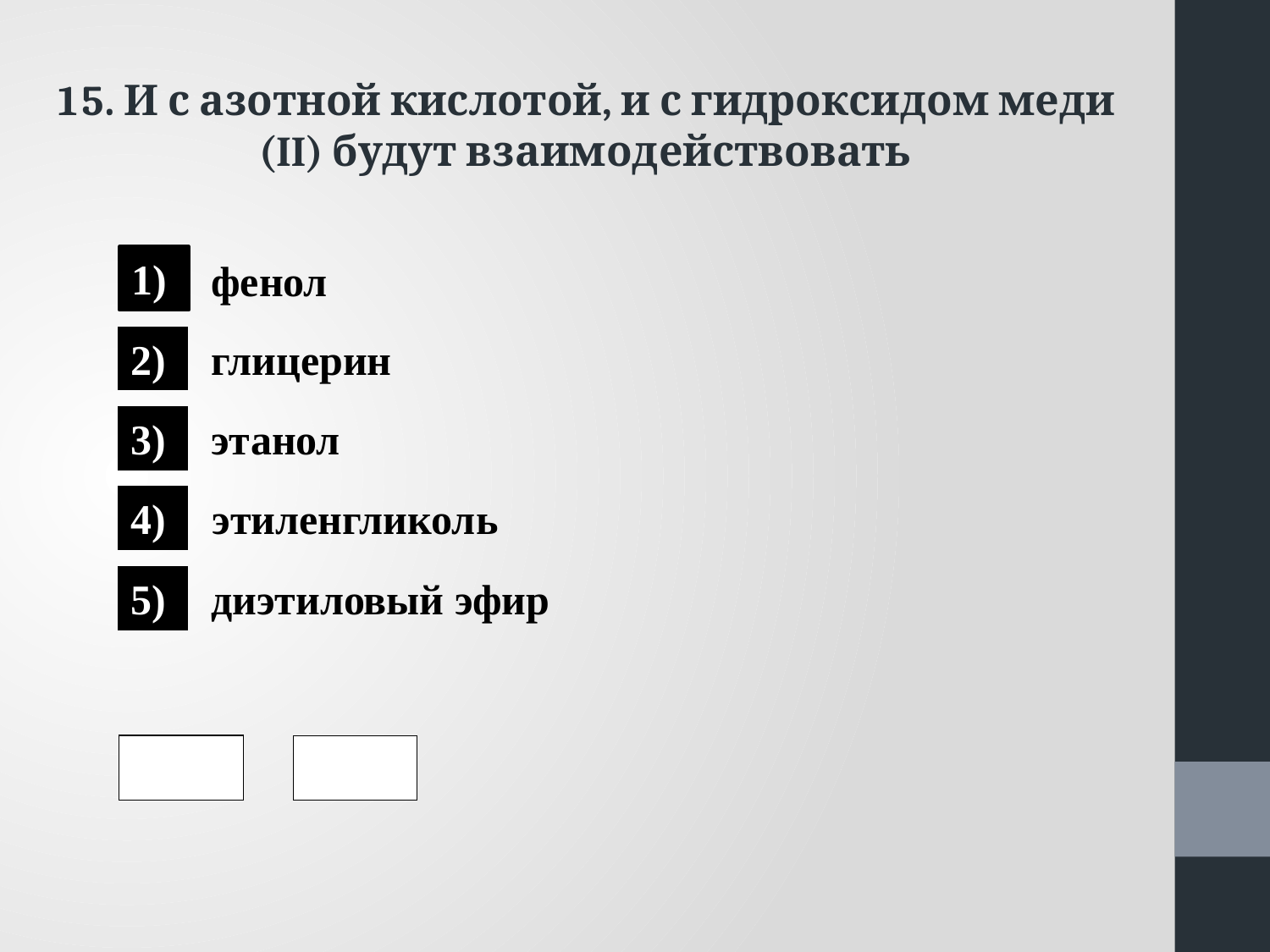

15. И с азот­ной кис­ло­той, и с гид­рок­си­дом меди (II) будут вза­и­мо­дей­ство­вать
1)
фенол
2)
гли­це­рин
3)
эта­нол
4)
эти­лен­гли­коль
5)
ди­эти­ло­вый эфир
2

4